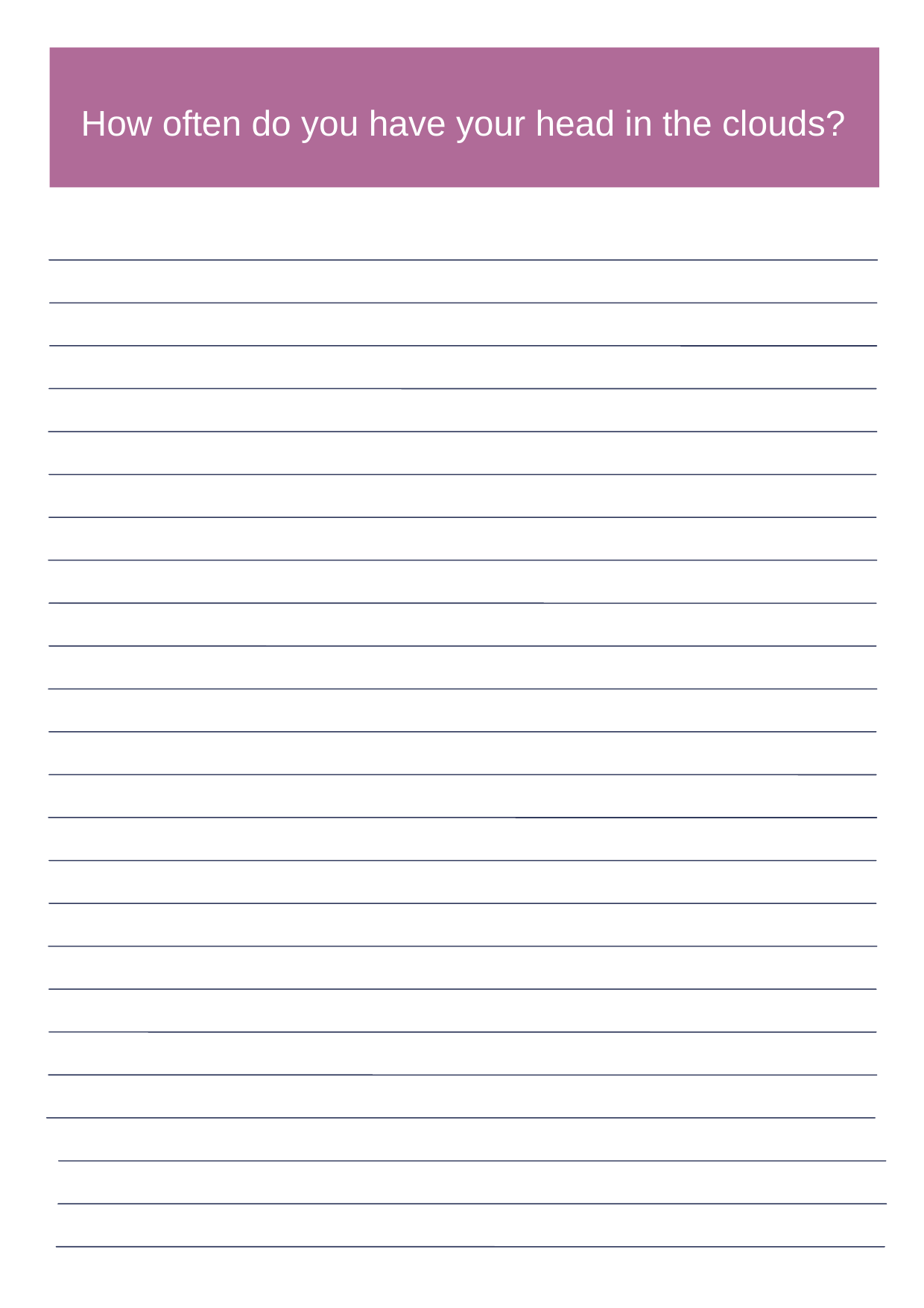

How often do you have your head in the clouds?